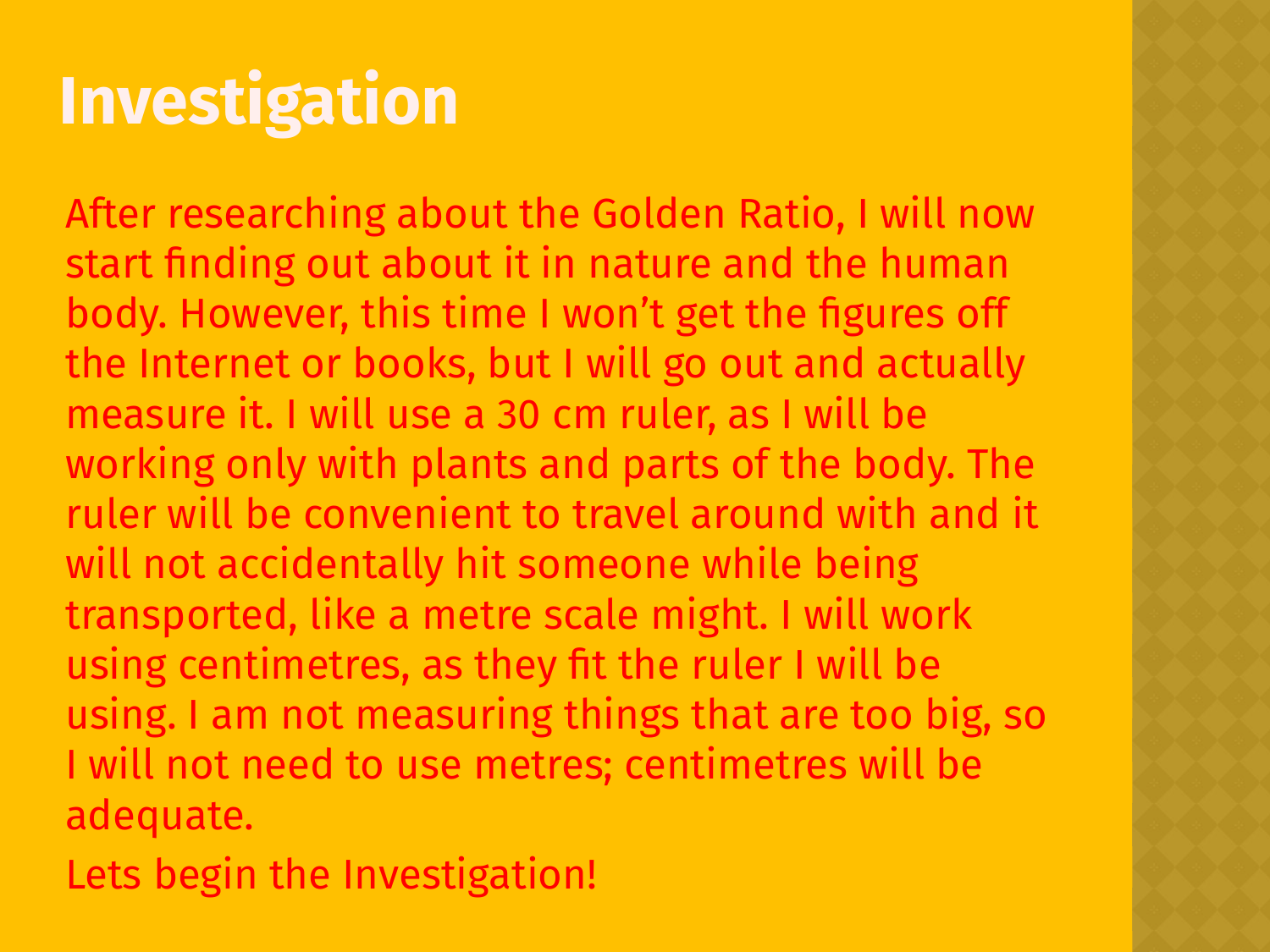

# Investigation
After researching about the Golden Ratio, I will now start finding out about it in nature and the human body. However, this time I won’t get the figures off the Internet or books, but I will go out and actually measure it. I will use a 30 cm ruler, as I will be working only with plants and parts of the body. The ruler will be convenient to travel around with and it will not accidentally hit someone while being transported, like a metre scale might. I will work using centimetres, as they fit the ruler I will be using. I am not measuring things that are too big, so I will not need to use metres; centimetres will be adequate.
Lets begin the Investigation!